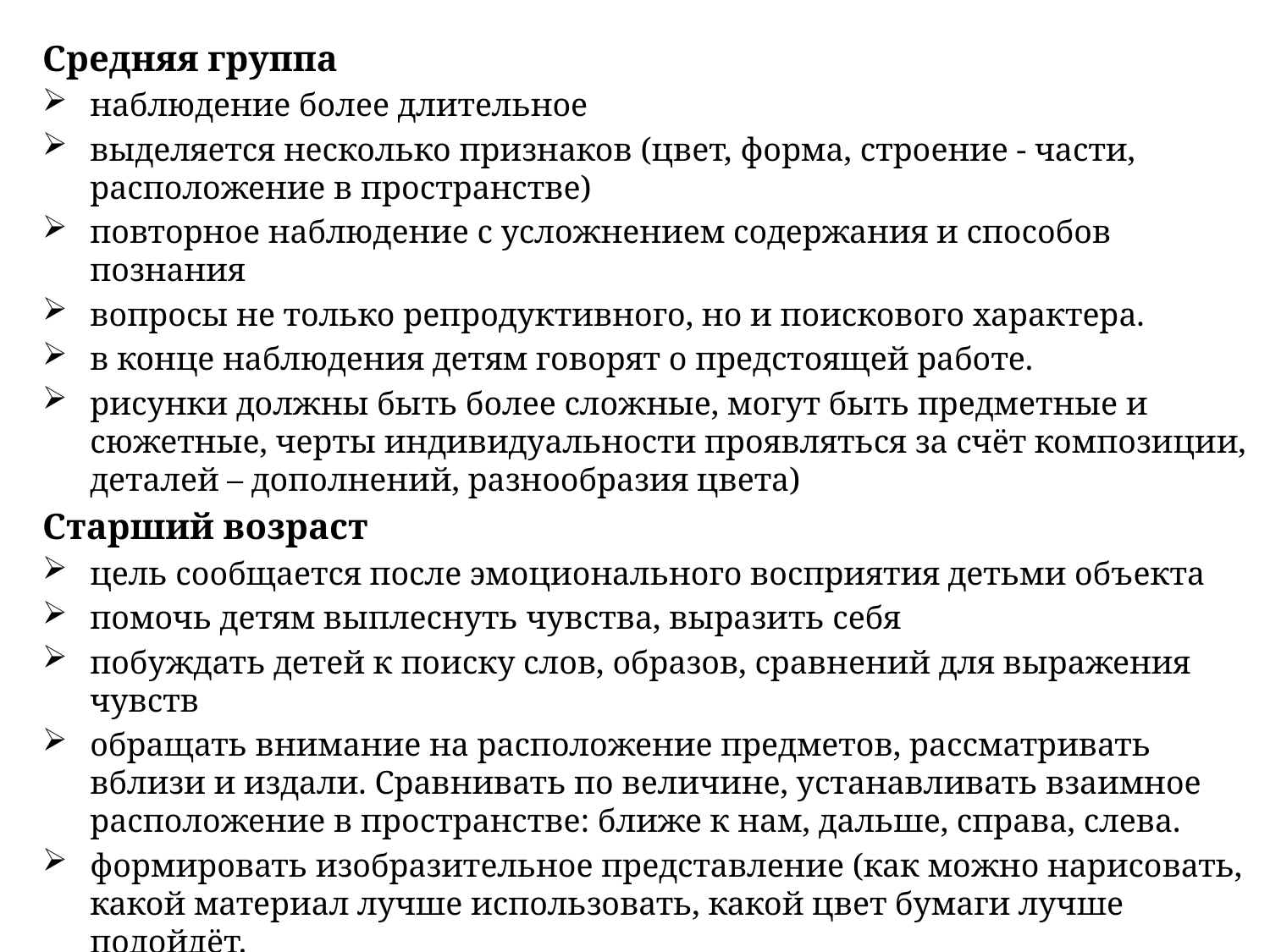

Средняя группа
наблюдение более длительное
выделяется несколько признаков (цвет, форма, строение - части, расположение в пространстве)
повторное наблюдение с усложнением содержания и способов познания
вопросы не только репродуктивного, но и поискового характера.
в конце наблюдения детям говорят о предстоящей работе.
рисунки должны быть более сложные, могут быть предметные и сюжетные, черты индивидуальности проявляться за счёт композиции, деталей – дополнений, разнообразия цвета)
Старший возраст
цель сообщается после эмоционального восприятия детьми объекта
помочь детям выплеснуть чувства, выразить себя
побуждать детей к поиску слов, образов, сравнений для выражения чувств
обращать внимание на расположение предметов, рассматривать вблизи и издали. Сравнивать по величине, устанавливать взаимное расположение в пространстве: ближе к нам, дальше, справа, слева.
формировать изобразительное представление (как можно нарисовать, какой материал лучше использовать, какой цвет бумаги лучше подойдёт.
в момент наблюдения спланировать будущий рисунок.

#